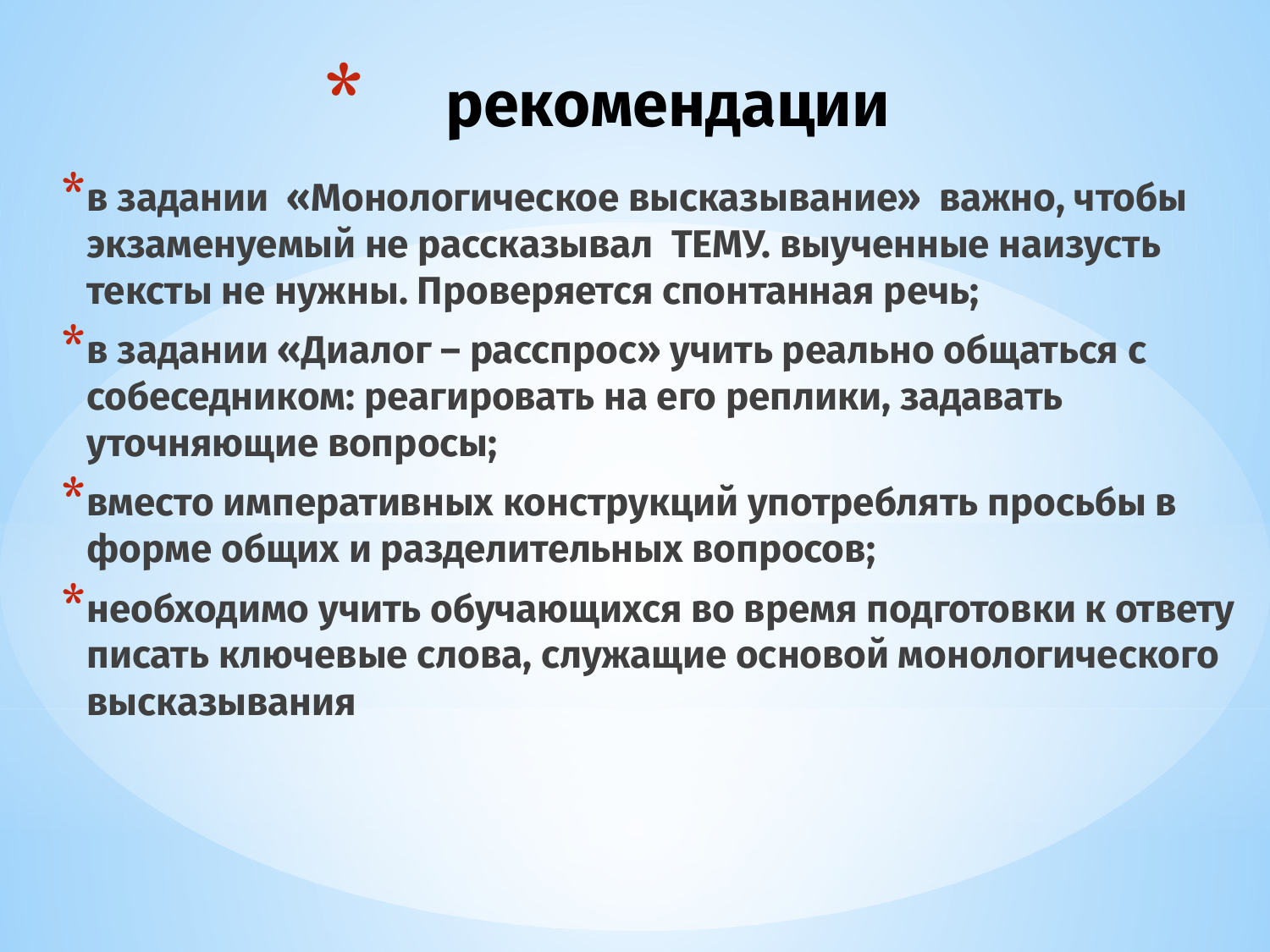

# рекомендации
в задании  «Монологическое высказывание»  важно, чтобы экзаменуемый не рассказывал  ТЕМУ. выученные наизусть тексты не нужны. Проверяется спонтанная речь;
в задании «Диалог – расспрос» учить реально общаться с собеседником: реагировать на его реплики, задавать уточняющие вопросы;
вместо императивных конструкций употреблять просьбы в форме общих и разделительных вопросов;
необходимо учить обучающихся во время подготовки к ответу писать ключевые слова, служащие основой монологического высказывания